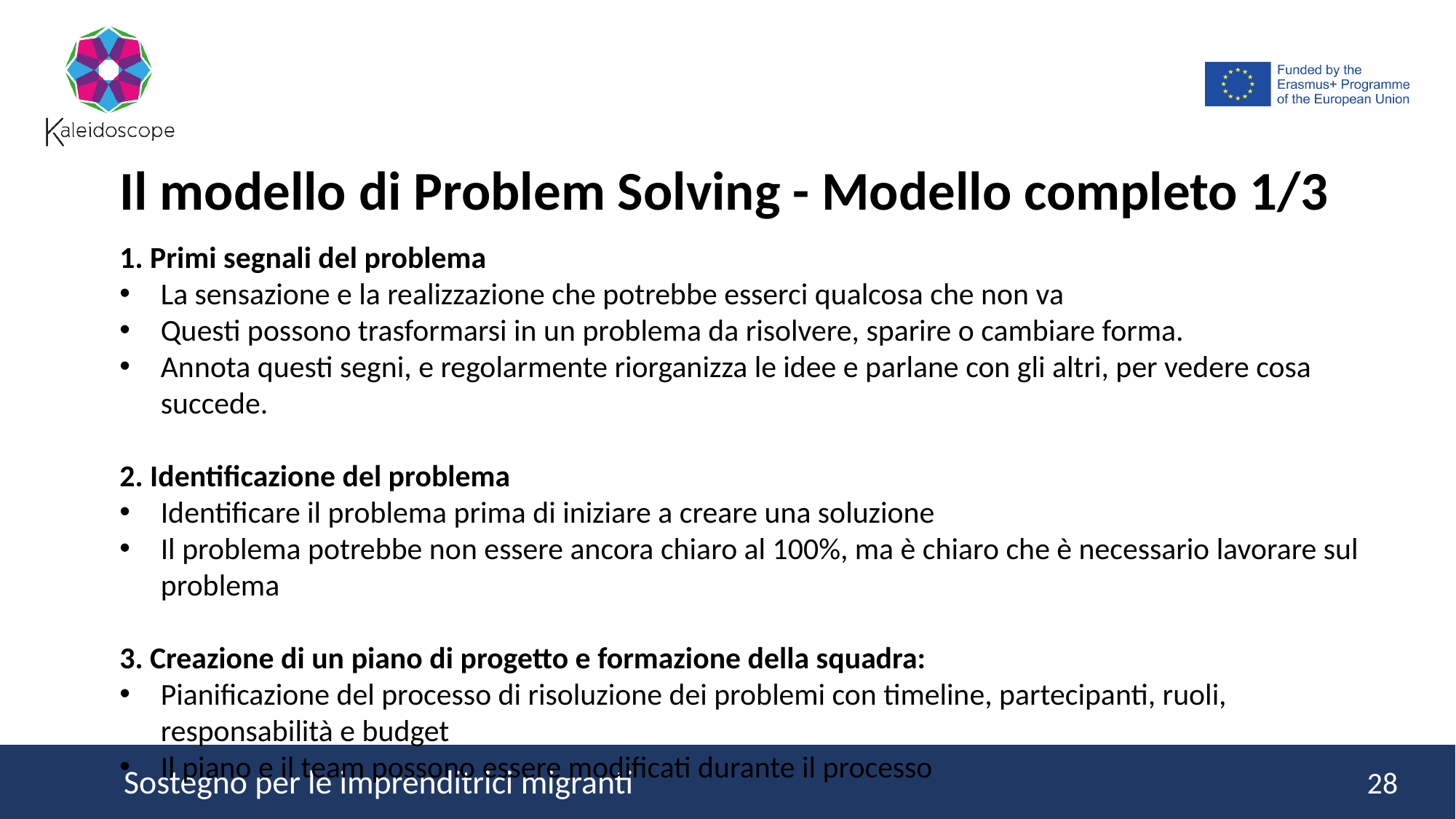

Il modello di Problem Solving - Modello completo 1/3
1. Primi segnali del problema
La sensazione e la realizzazione che potrebbe esserci qualcosa che non va
Questi possono trasformarsi in un problema da risolvere, sparire o cambiare forma.
Annota questi segni, e regolarmente riorganizza le idee e parlane con gli altri, per vedere cosa succede.

2. Identificazione del problema
Identificare il problema prima di iniziare a creare una soluzione
Il problema potrebbe non essere ancora chiaro al 100%, ma è chiaro che è necessario lavorare sul problema

3. Creazione di un piano di progetto e formazione della squadra:
Pianificazione del processo di risoluzione dei problemi con timeline, partecipanti, ruoli, responsabilità e budget
Il piano e il team possono essere modificati durante il processo
28